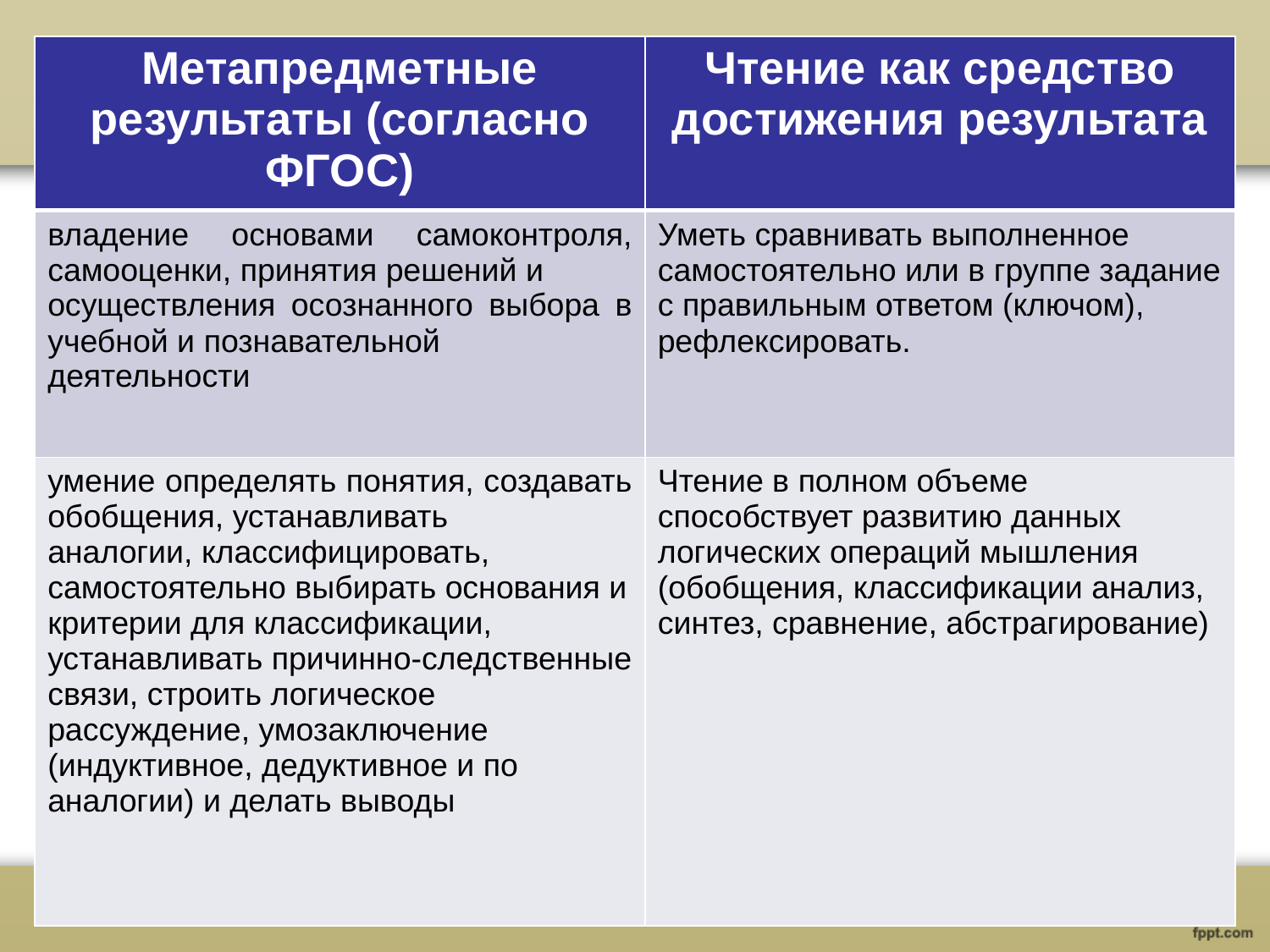

| Метапредметные результаты (согласно ФГОС) | Чтение как средство достижения результата |
| --- | --- |
| владение основами самоконтроля, самооценки, принятия решений и осуществления осознанного выбора в учебной и познавательной деятельности | Уметь сравнивать выполненное самостоятельно или в группе задание с правильным ответом (ключом), рефлексировать. |
| умение определять понятия, создавать обобщения, устанавливать аналогии, классифицировать, самостоятельно выбирать основания и критерии для классификации, устанавливать причинно-следственные связи, строить логическое рассуждение, умозаключение (индуктивное, дедуктивное и по аналогии) и делать выводы | Чтение в полном объеме способствует развитию данных логических операций мышления (обобщения, классификации анализ, синтез, сравнение, абстрагирование) |